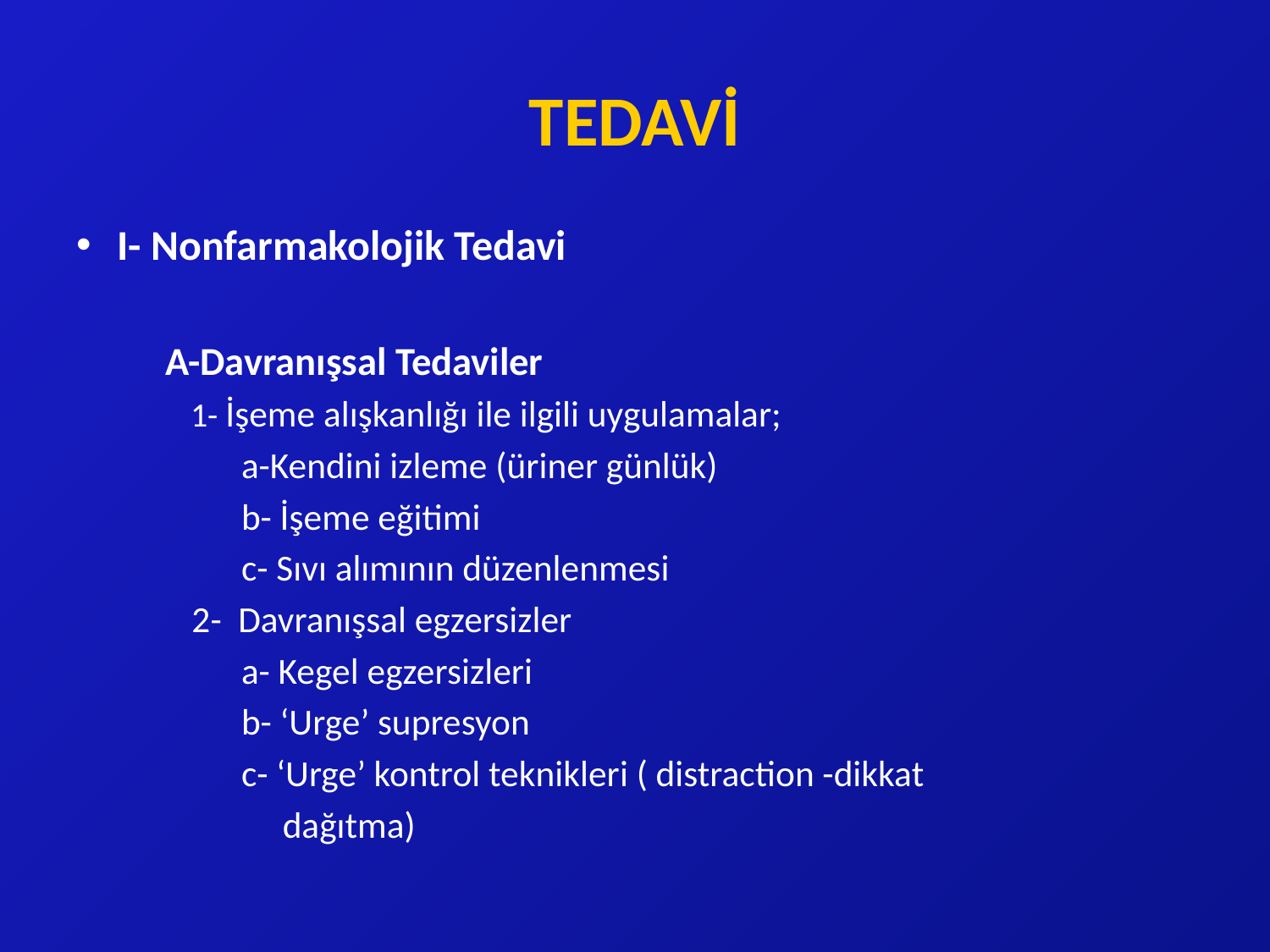

# TEDAVİ

I- Nonfarmakolojik Tedavi

          A-Davranışsal Tedaviler
               1- İşeme alışkanlığı ile ilgili uygulamalar;
                    a-Kendini izleme (üriner günlük)
                    b- İşeme eğitimi
                    c- Sıvı alımının düzenlenmesi
              2-  Davranışsal egzersizler
                    a- Kegel egzersizleri
                    b- ‘Urge’ supresyon
                    c- ‘Urge’ kontrol teknikleri ( distraction -dikkat
                         dağıtma)